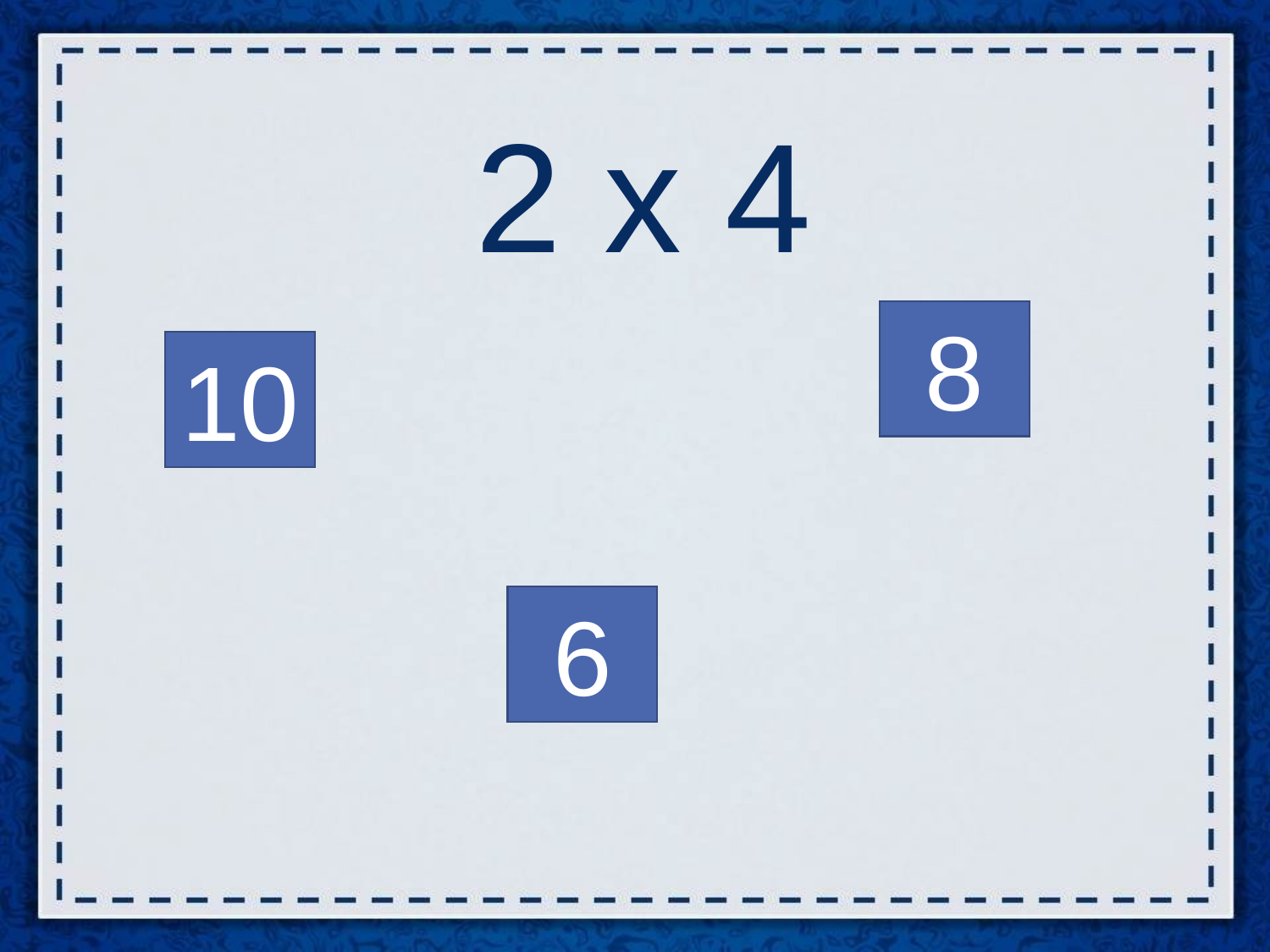

# 2 х 4

8
10
6